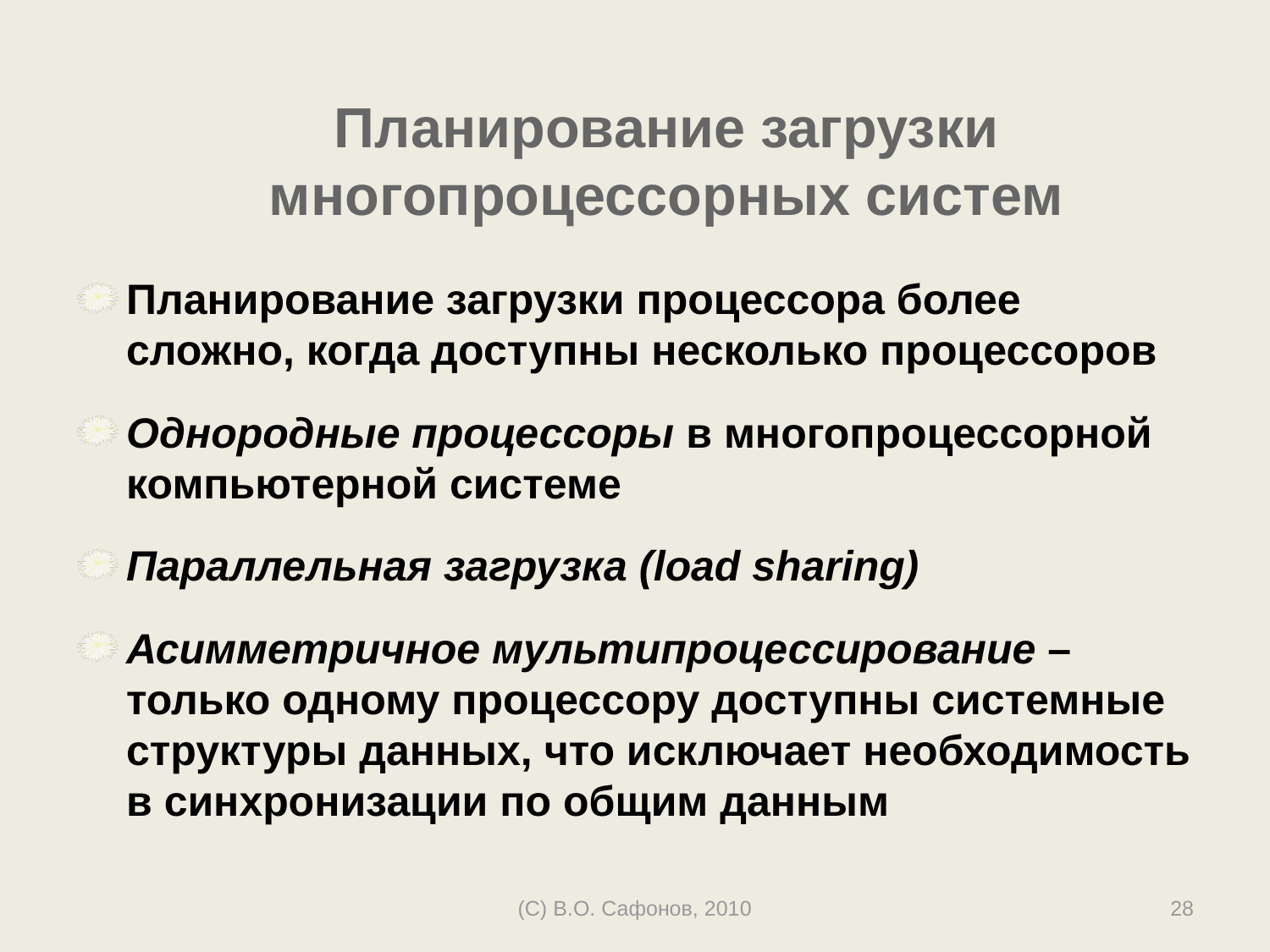

Планирование загрузки многопроцессорных систем
Планирование загрузки процессора более сложно, когда доступны несколько процессоров
Однородные процессоры в многопроцессорной компьютерной системе
Параллельная загрузка (load sharing)
Асимметричное мультипроцессирование – только одному процессору доступны системные структуры данных, что исключает необходимость в синхронизации по общим данным

(C) В.О. Сафонов, 2010
28